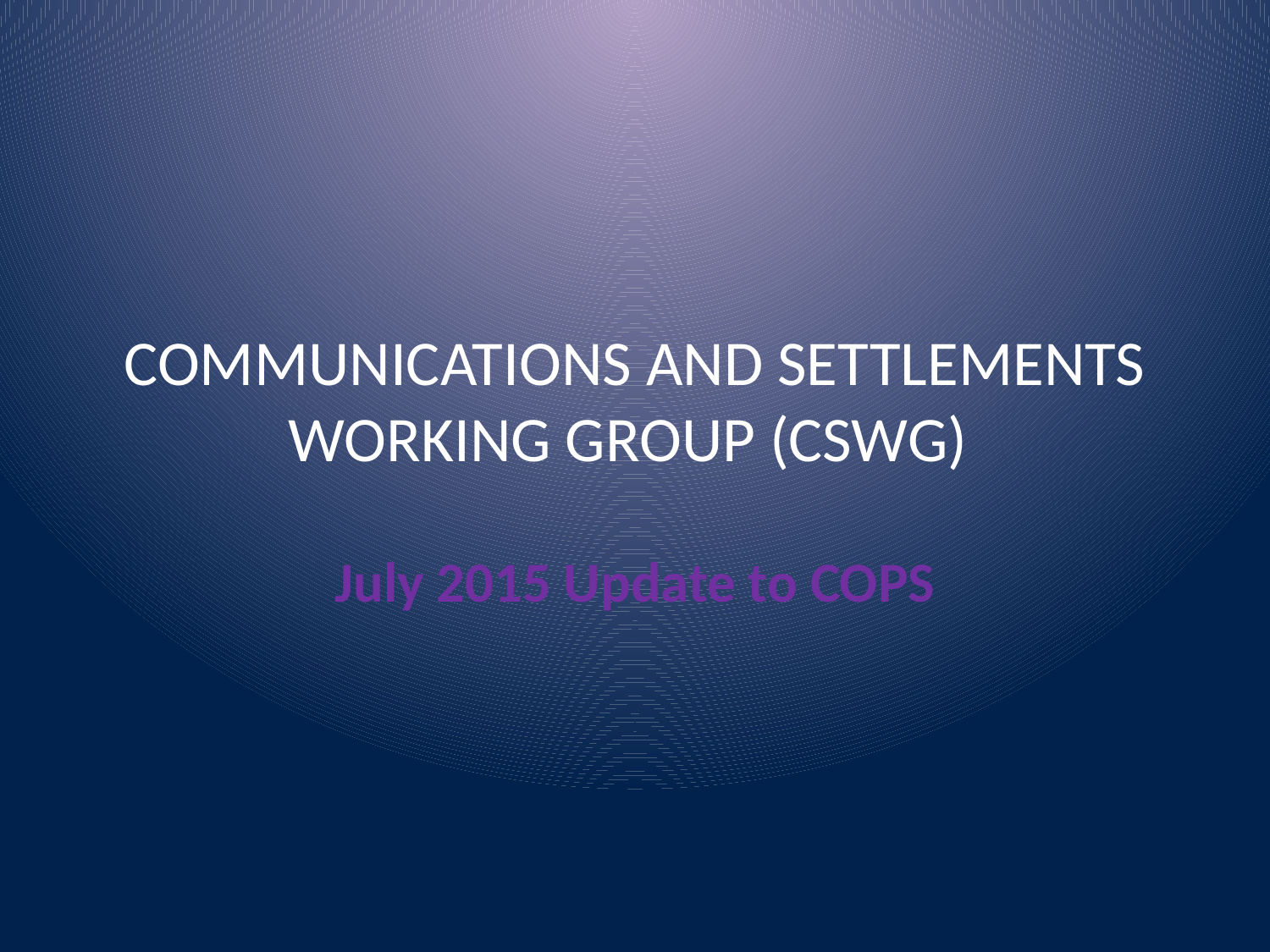

# COMMUNICATIONS AND SETTLEMENTS WORKING GROUP (CSWG)
July 2015 Update to COPS